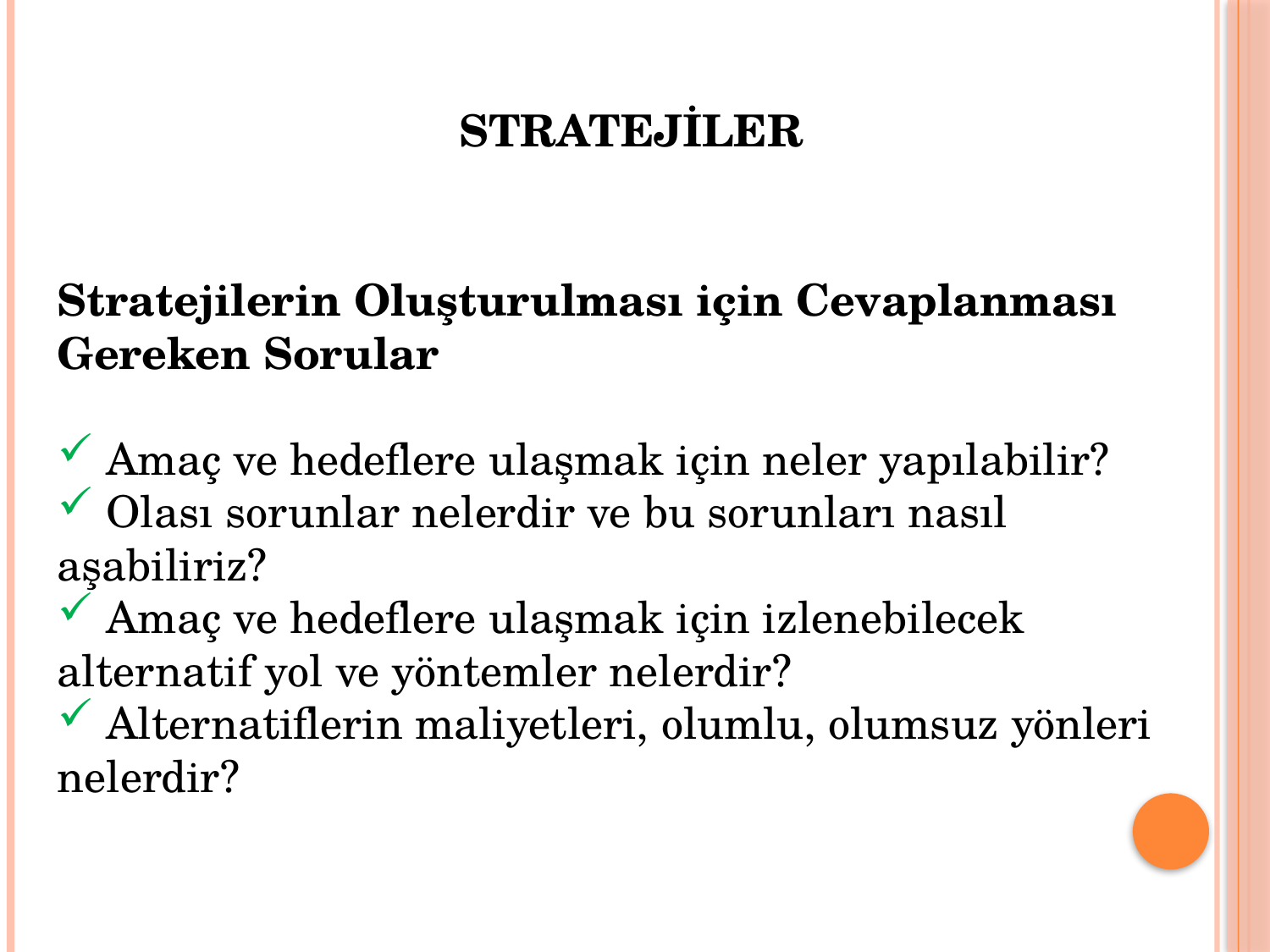

STRATEJİLER
Stratejilerin Oluşturulması için Cevaplanması Gereken Sorular

 Amaç ve hedeflere ulaşmak için neler yapılabilir?
 Olası sorunlar nelerdir ve bu sorunları nasıl aşabiliriz?
 Amaç ve hedeflere ulaşmak için izlenebilecek alternatif yol ve yöntemler nelerdir?
 Alternatiflerin maliyetleri, olumlu, olumsuz yönleri nelerdir?